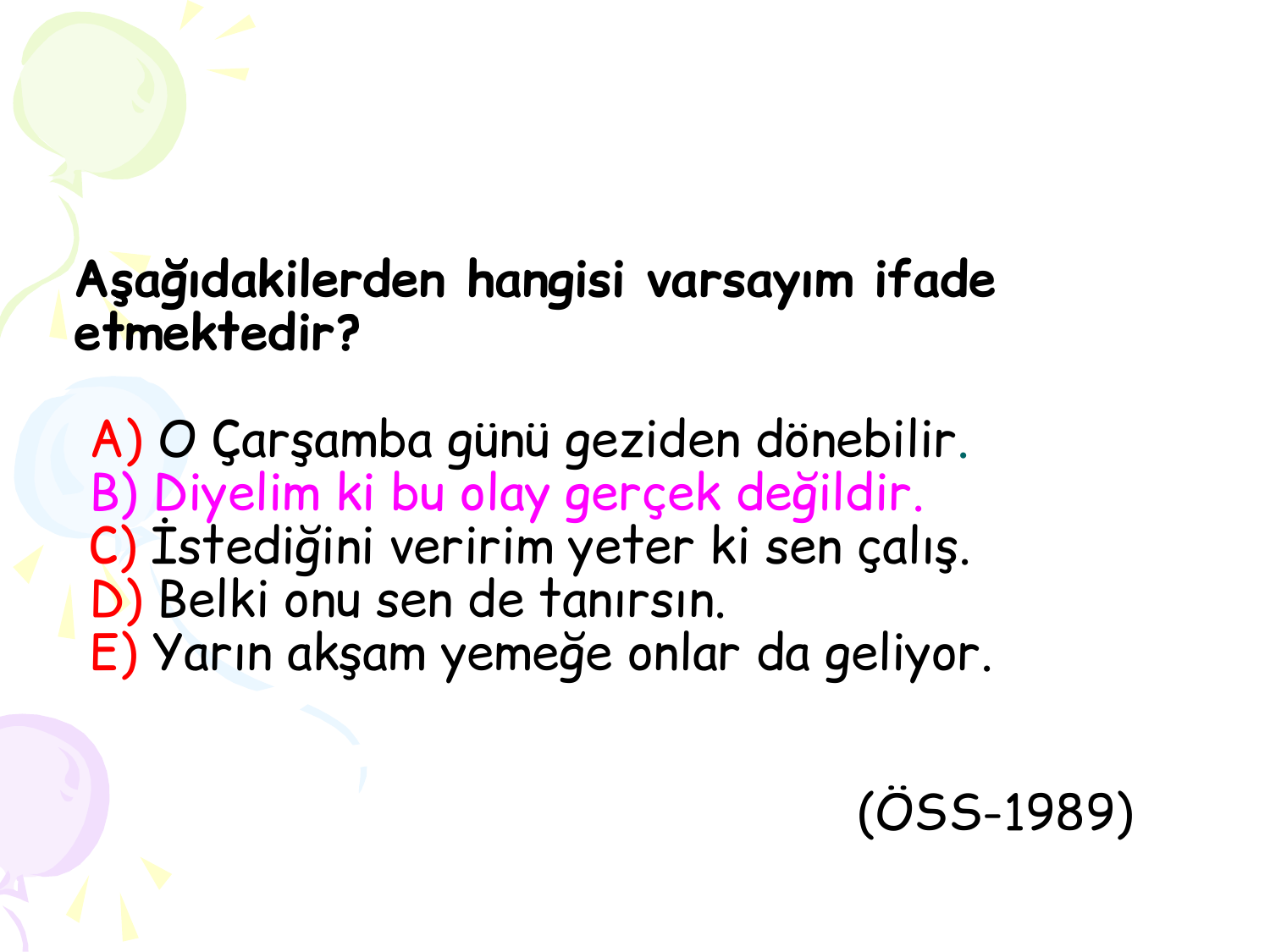

# Aşağıdakilerden hangisi varsayım ifade etmektedir? A) O Çarşamba günü geziden dönebilir. B) Diyelim ki bu olay gerçek değildir. C) İstediğini veririm yeter ki sen çalış. D) Belki onu sen de tanırsın. E) Yarın akşam yemeğe onlar da geliyor. (ÖSS-1989)